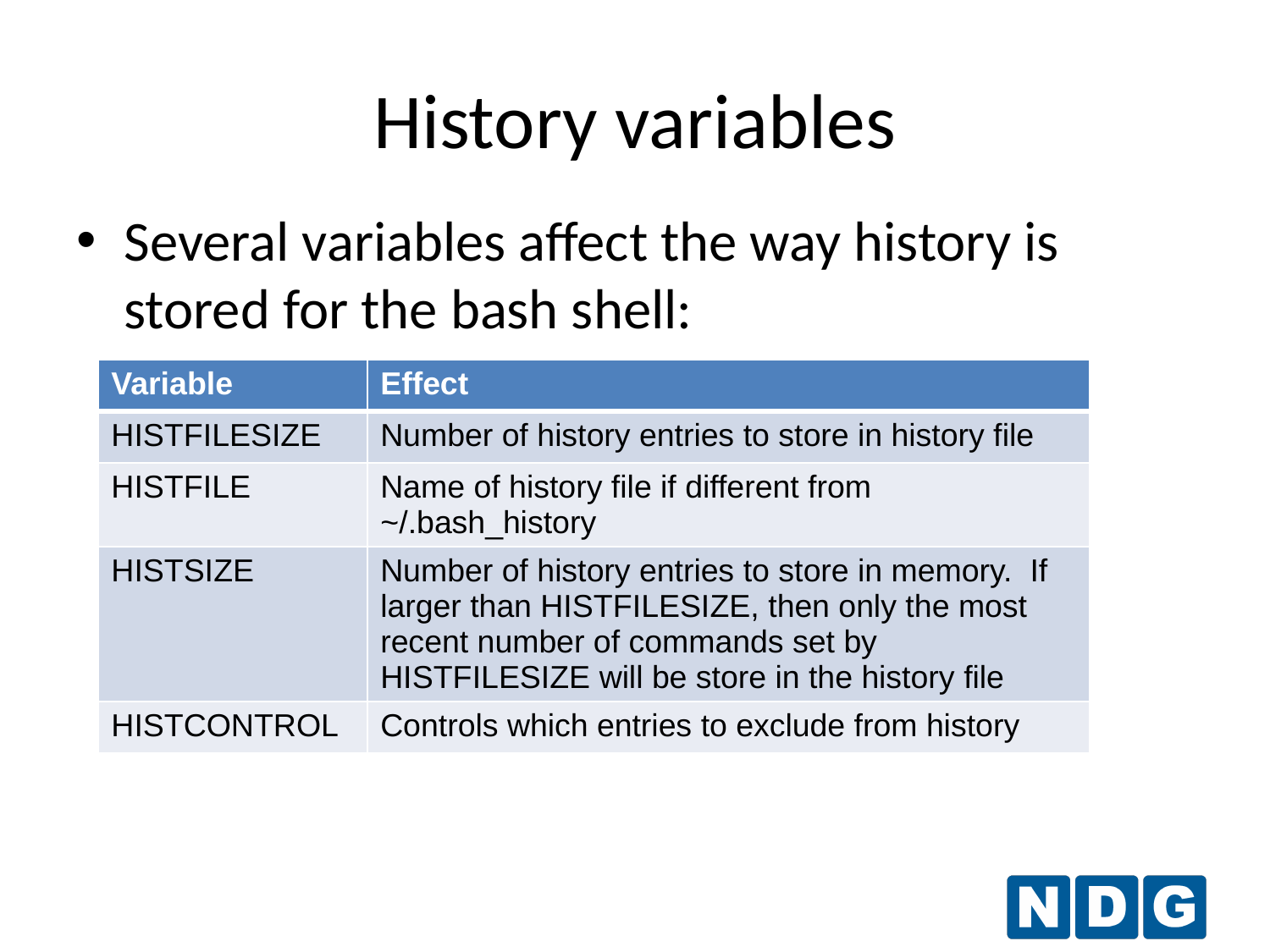

History variables
Several variables affect the way history is stored for the bash shell:

| Variable | Effect |
| --- | --- |
| HISTFILESIZE | Number of history entries to store in history file |
| HISTFILE | Name of history file if different from ~/.bash\_history |
| HISTSIZE | Number of history entries to store in memory. If larger than HISTFILESIZE, then only the most recent number of commands set by HISTFILESIZE will be store in the history file |
| HISTCONTROL | Controls which entries to exclude from history |